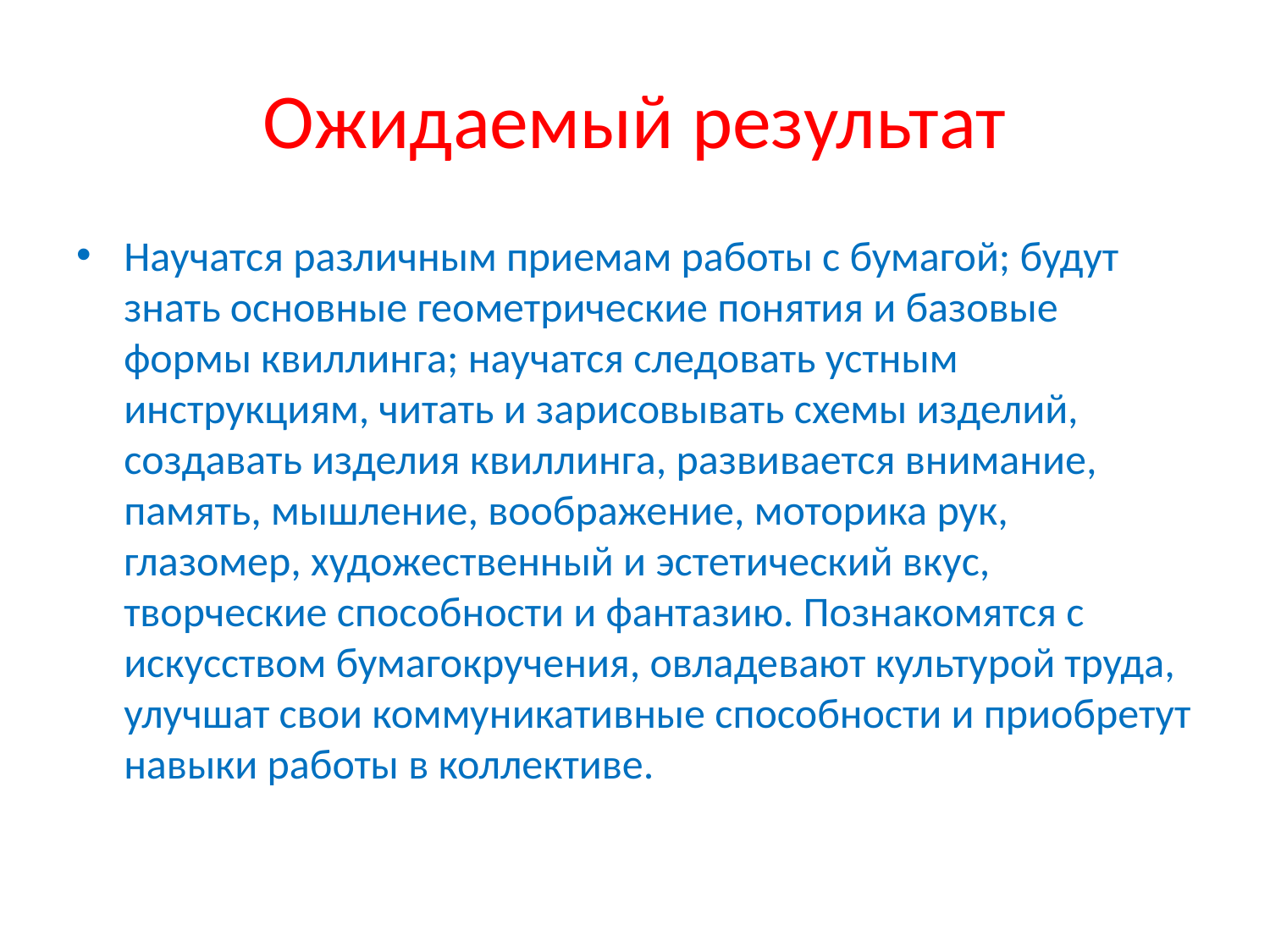

# Ожидаемый результат
Научатся различным приемам работы с бумагой; будут знать основные геометрические понятия и базовые формы квиллинга; научатся следовать устным инструкциям, читать и зарисовывать схемы изделий, создавать изделия квиллинга, развивается внимание, память, мышление, воображение, моторика рук, глазомер, художественный и эстетический вкус, творческие способности и фантазию. Познакомятся с искусством бумагокручения, овладевают культурой труда, улучшат свои коммуникативные способности и приобретут навыки работы в коллективе.